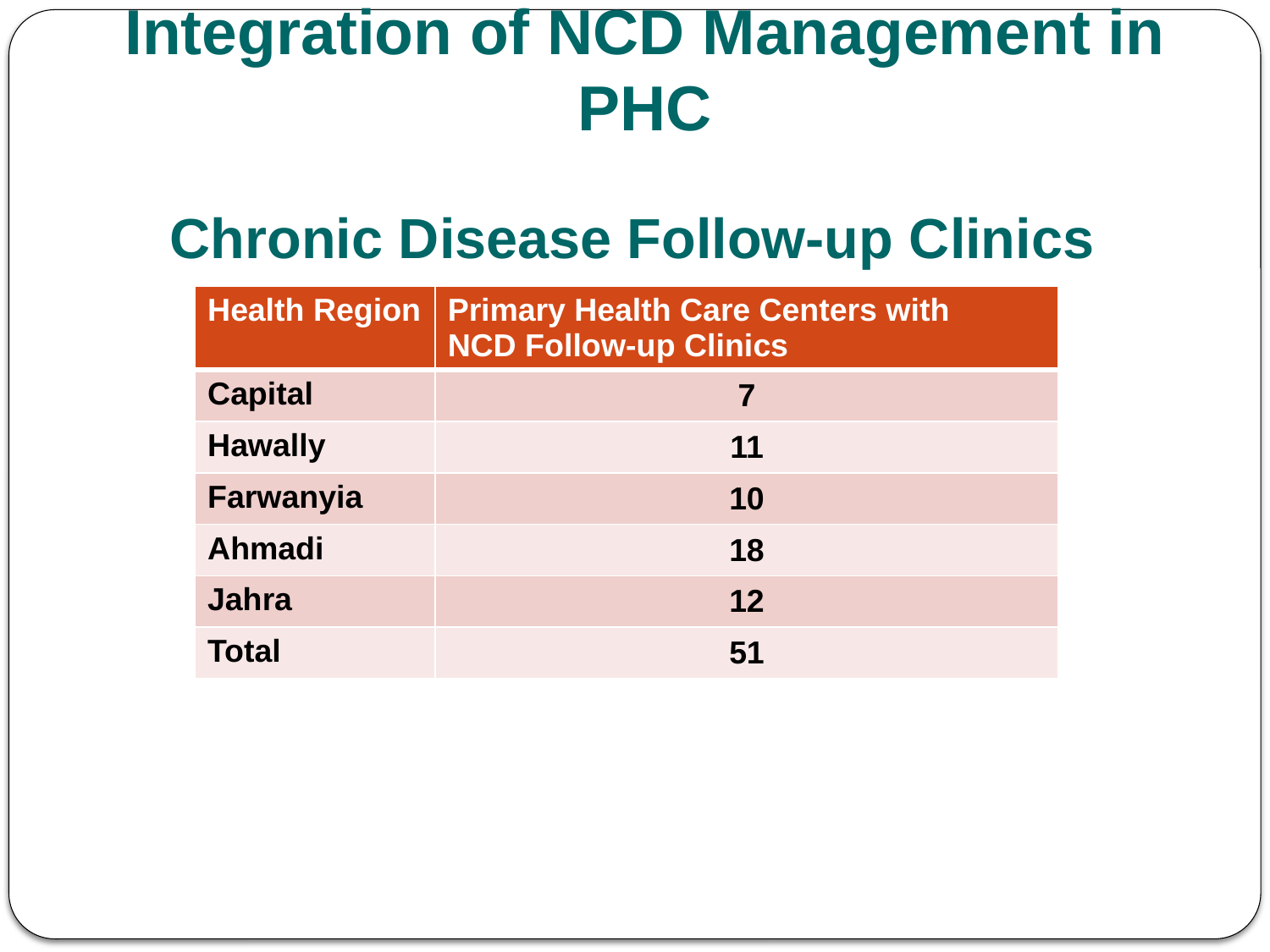

# Integration of NCD Management in PHC
Chronic Disease Follow-up Clinics
| Health Region | Primary Health Care Centers with NCD Follow-up Clinics |
| --- | --- |
| Capital | 7 |
| Hawally | 11 |
| Farwanyia | 10 |
| Ahmadi | 18 |
| Jahra | 12 |
| Total | 51 |